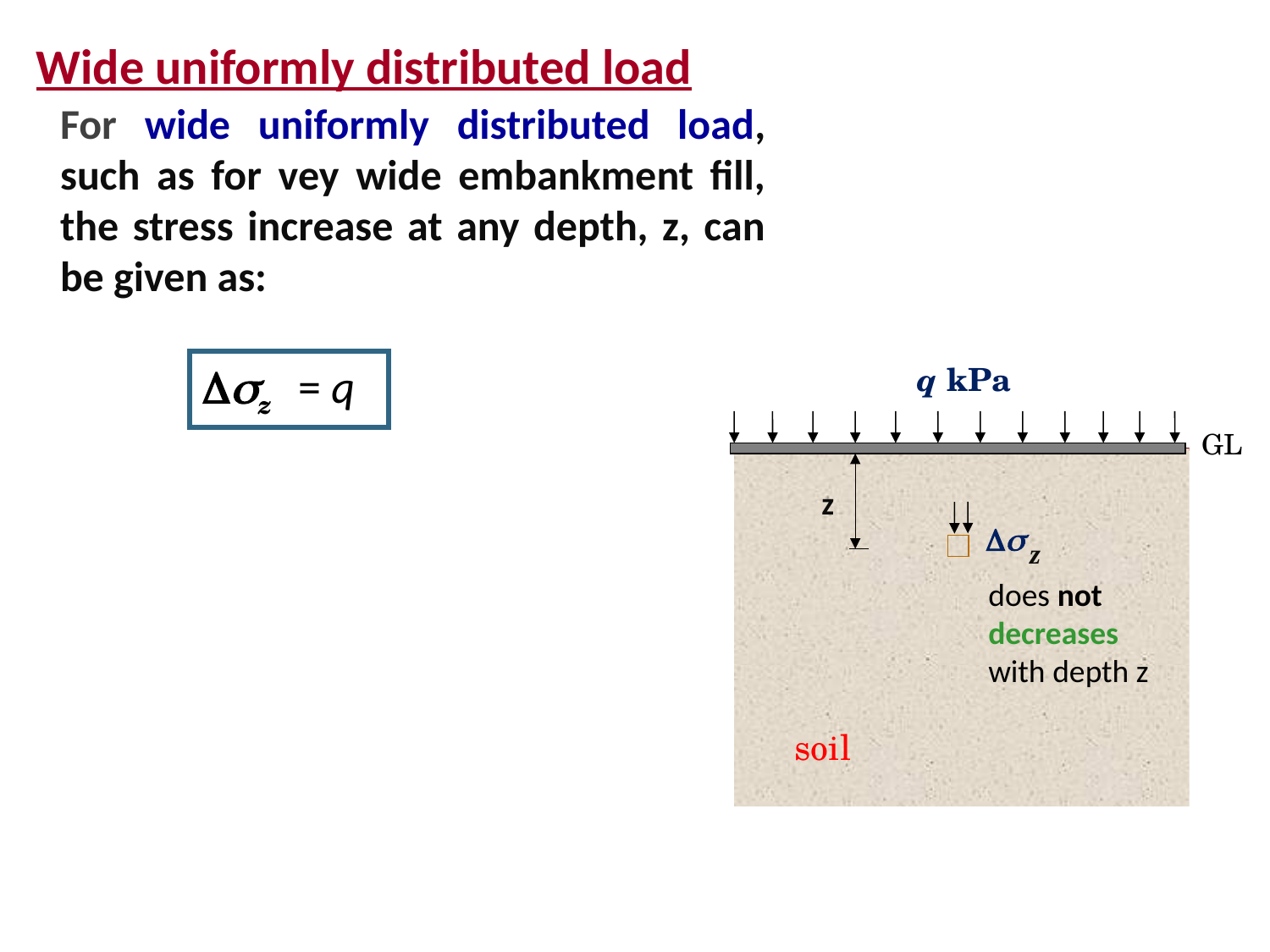

Wide uniformly distributed load
For wide uniformly distributed load, such as for vey wide embankment fill, the stress increase at any depth, z, can be given as:
Δσz  = q

q kPa

GL

soil

z

Δσ
z

does not decreases with depth z